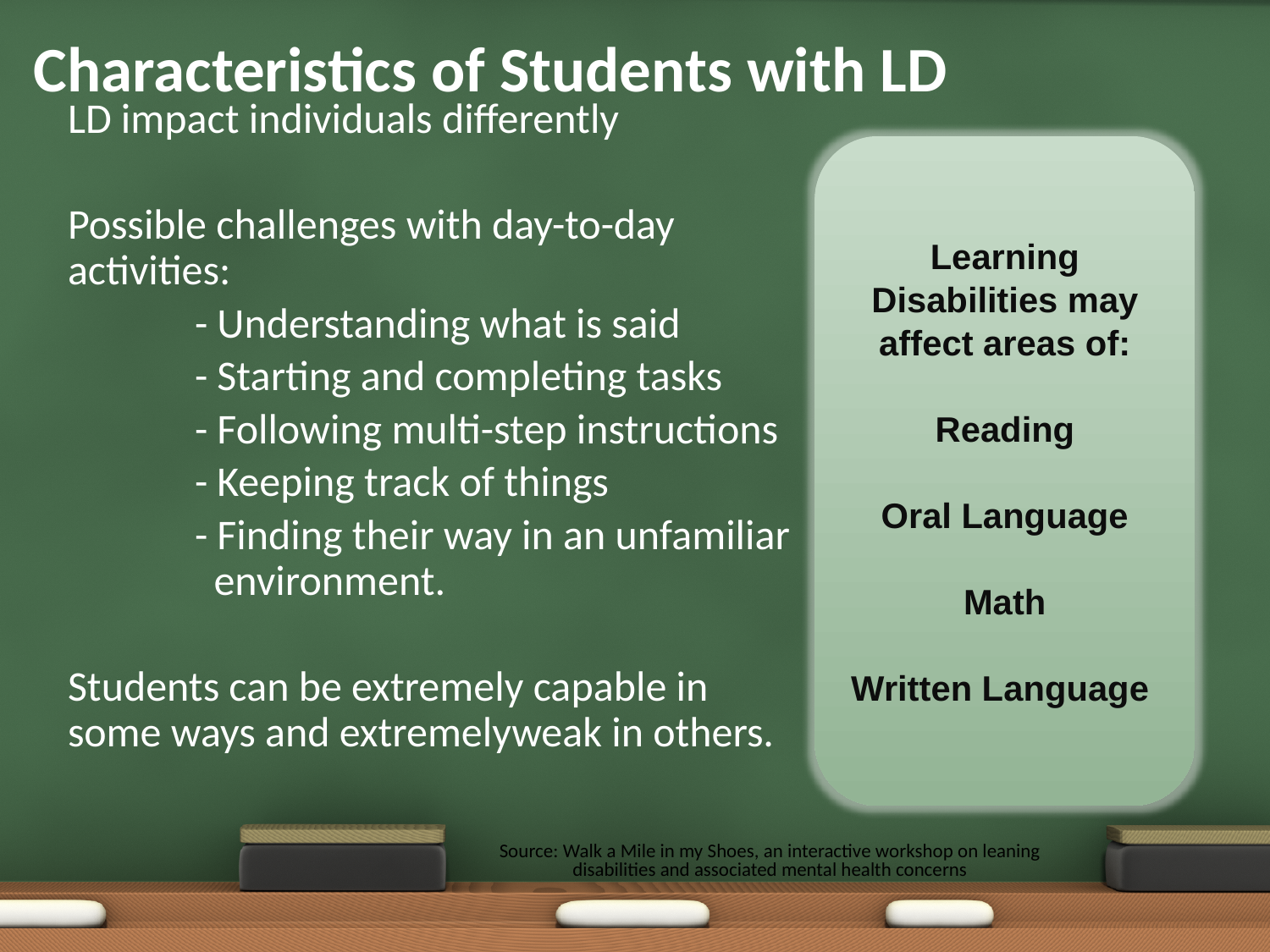

# Characteristics of Students with LD
LD impact individuals differently

Possible challenges with day-to-day activities:
	- Understanding what is said
	- Starting and completing tasks
	- Following multi-step instructions
	- Keeping track of things
	- Finding their way in an unfamiliar 	  environment.

Students can be extremely capable in some ways and extremelyweak in others.
Learning Disabilities may affect areas of:

Reading

Oral Language

Math

Written Language
Source: Walk a Mile in my Shoes, an interactive workshop on leaning disabilities and associated mental health concerns